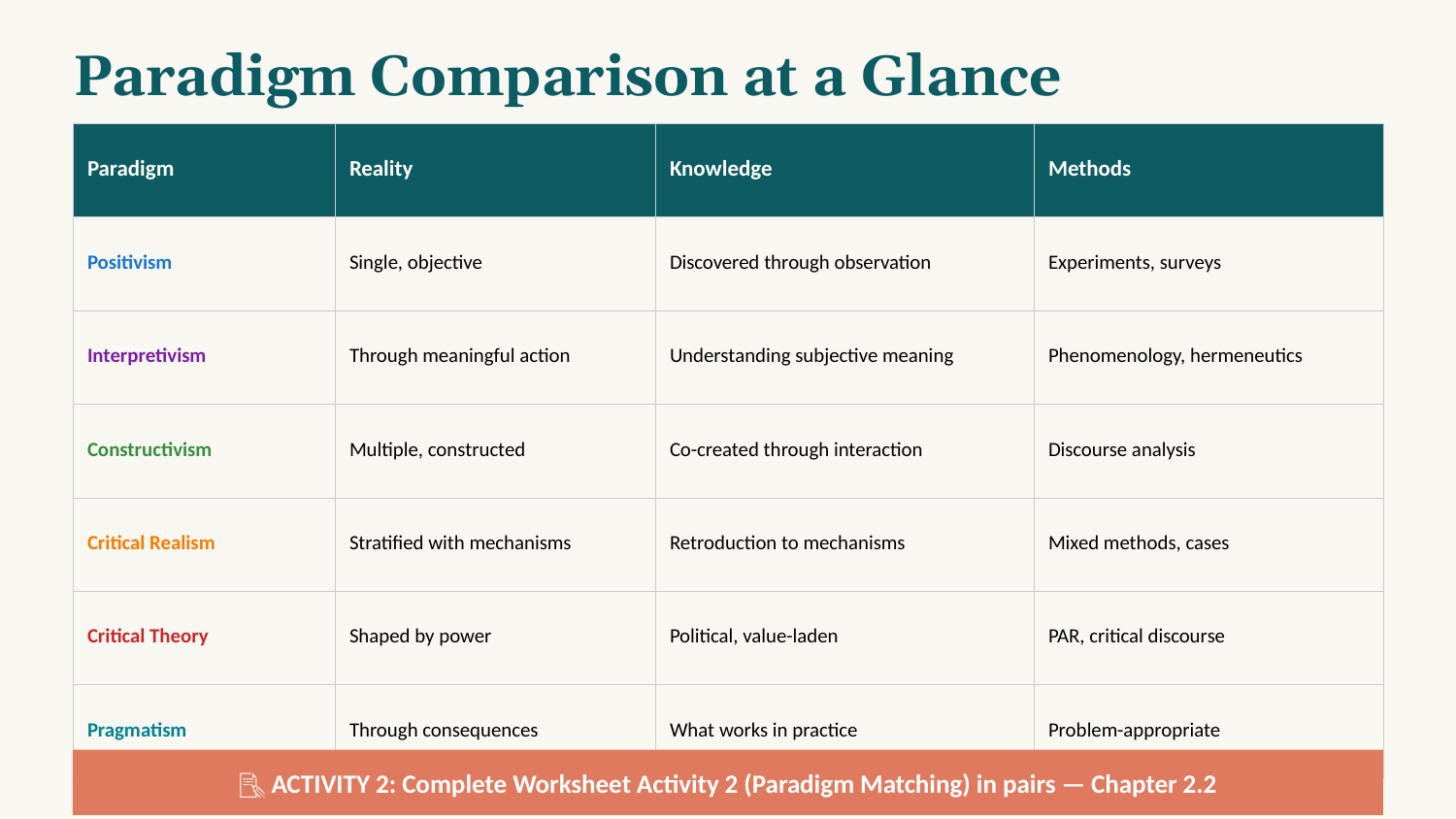

Paradigm Comparison at a Glance
| Paradigm | Reality | Knowledge | Methods |
| --- | --- | --- | --- |
| Positivism | Single, objective | Discovered through observation | Experiments, surveys |
| Interpretivism | Through meaningful action | Understanding subjective meaning | Phenomenology, hermeneutics |
| Constructivism | Multiple, constructed | Co-created through interaction | Discourse analysis |
| Critical Realism | Stratified with mechanisms | Retroduction to mechanisms | Mixed methods, cases |
| Critical Theory | Shaped by power | Political, value-laden | PAR, critical discourse |
| Pragmatism | Through consequences | What works in practice | Problem-appropriate |

📝 ACTIVITY 2: Complete Worksheet Activity 2 (Paradigm Matching) in pairs — Chapter 2.2